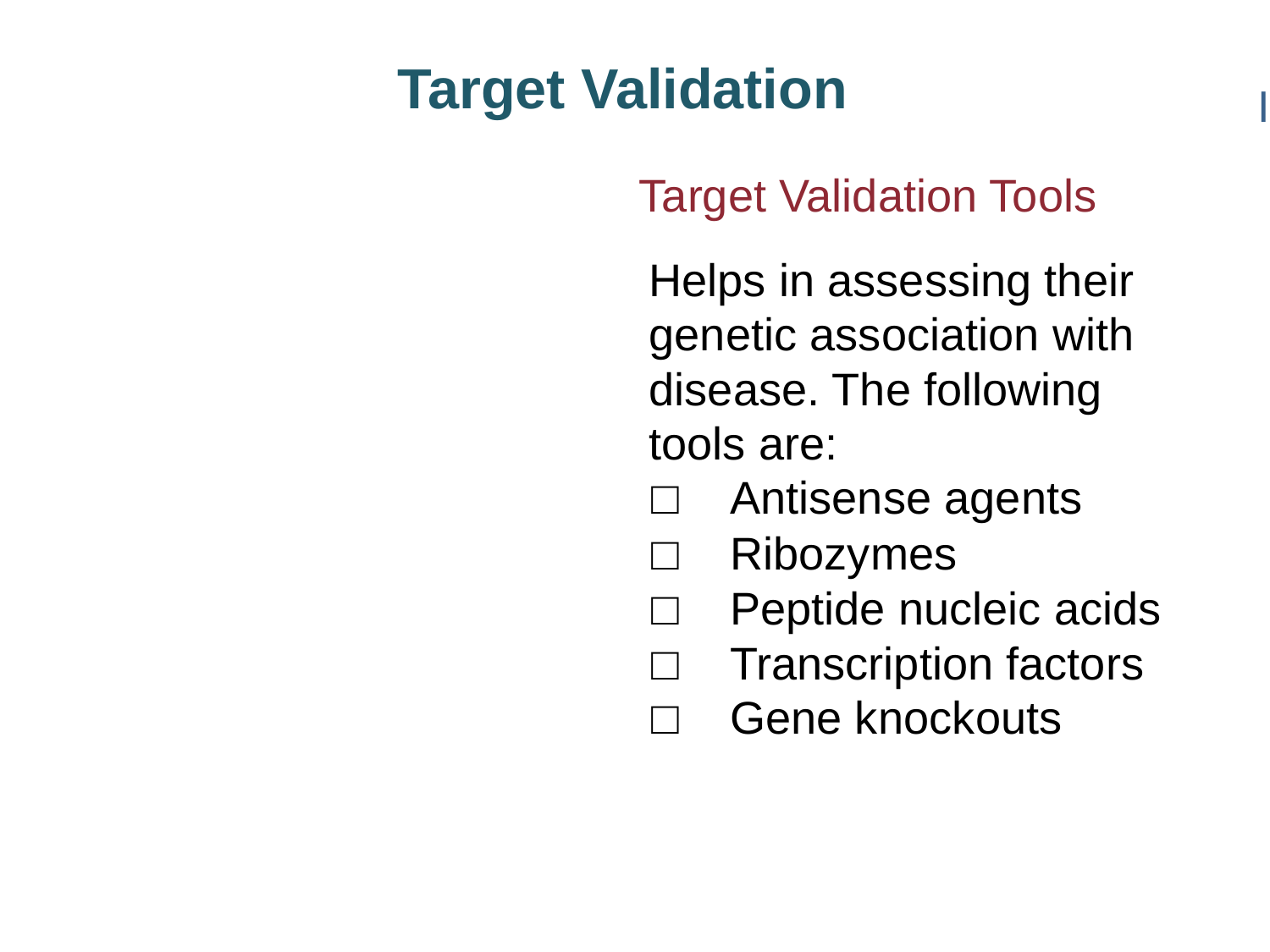

Target Validation
I
Target Validation Tools
Helps in assessing their genetic association with disease. The following tools are:
□    Antisense agents
□    Ribozymes
□    Peptide nucleic acids
□    Transcription factors
□    Gene knockouts